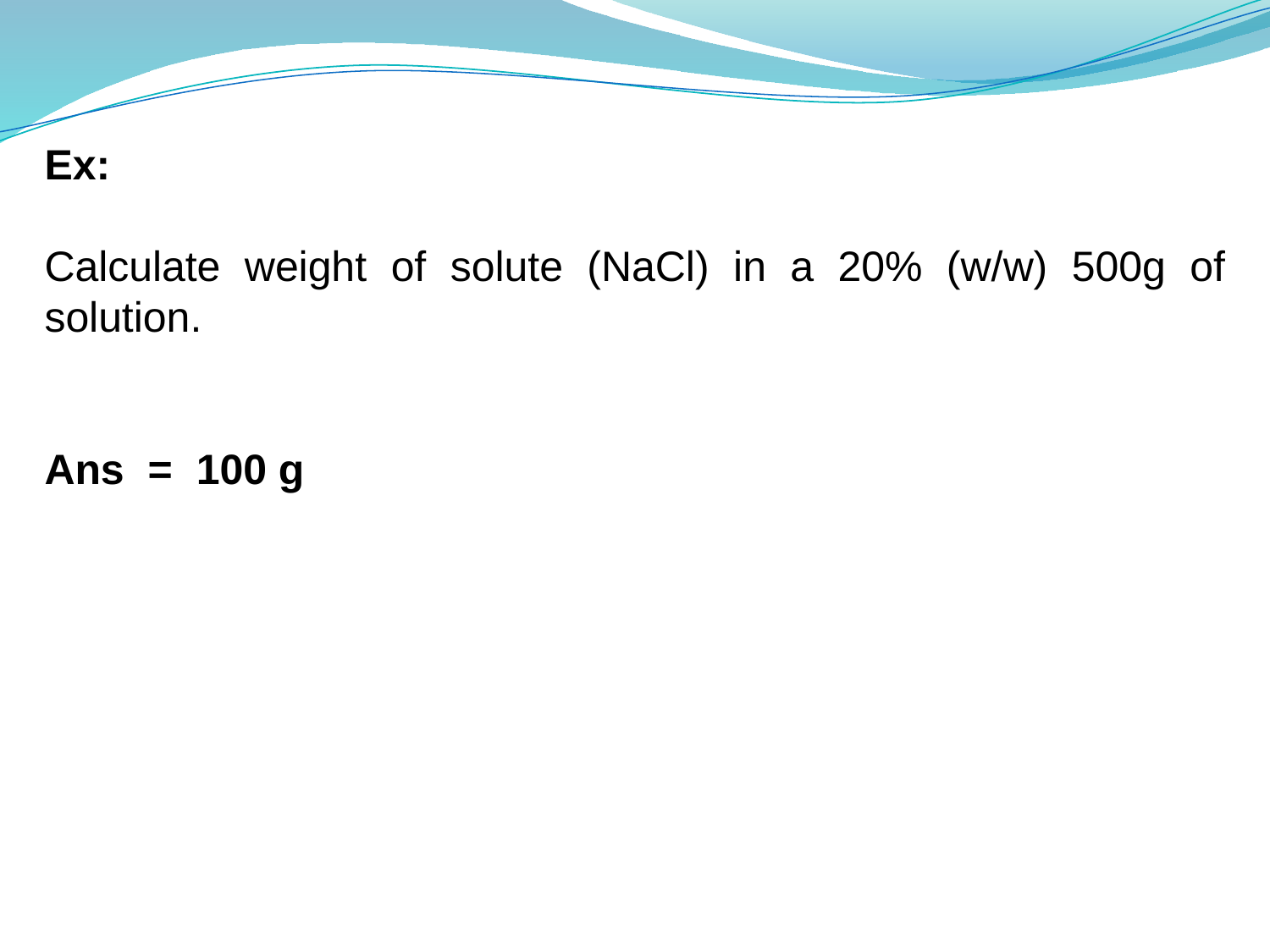

Ex:

Calculate weight of solute (NaCl) in a 20% (w/w) 500g of solution.

Ans  =  100 g